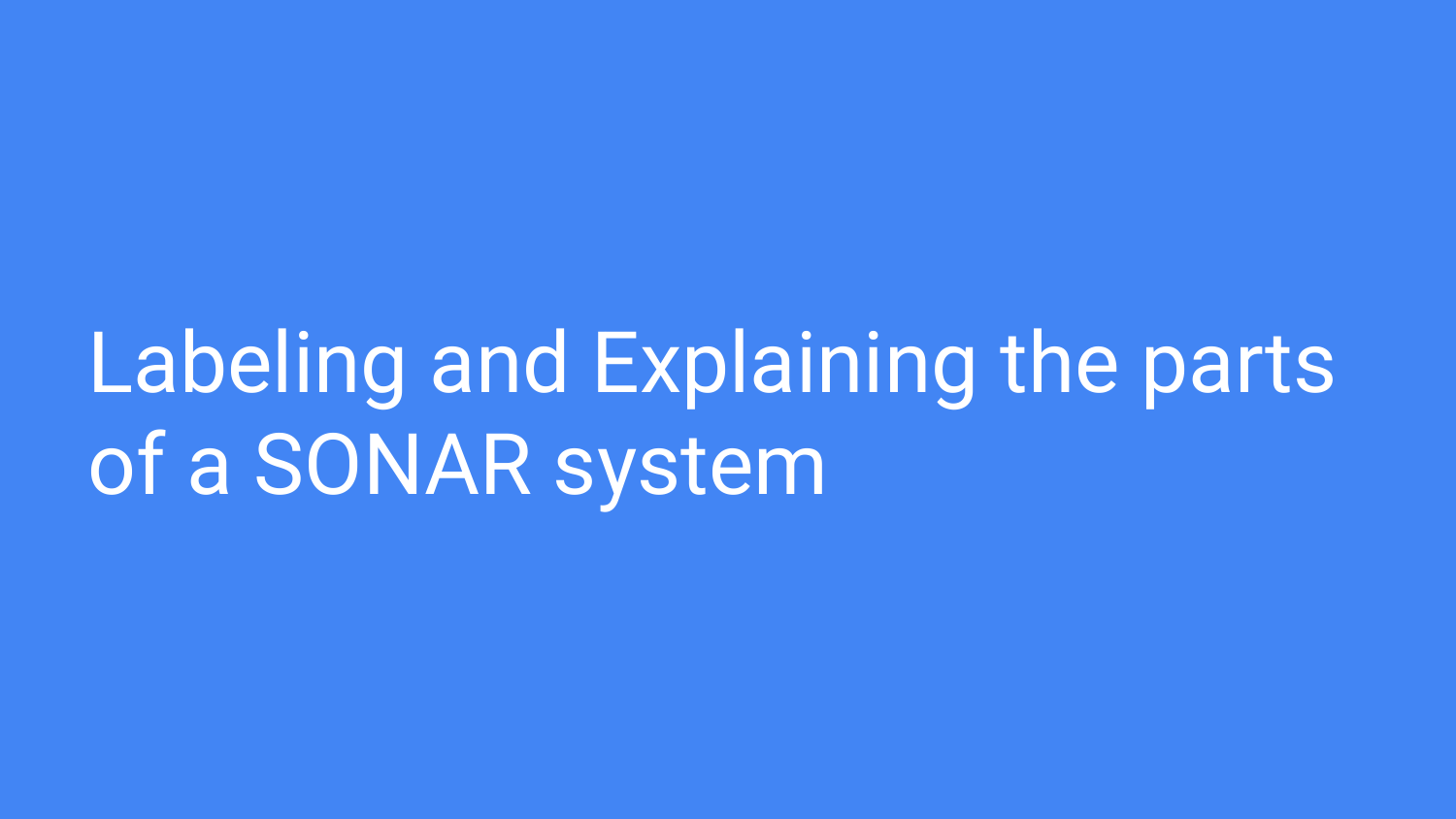

# Labeling and Explaining the parts of a SONAR system